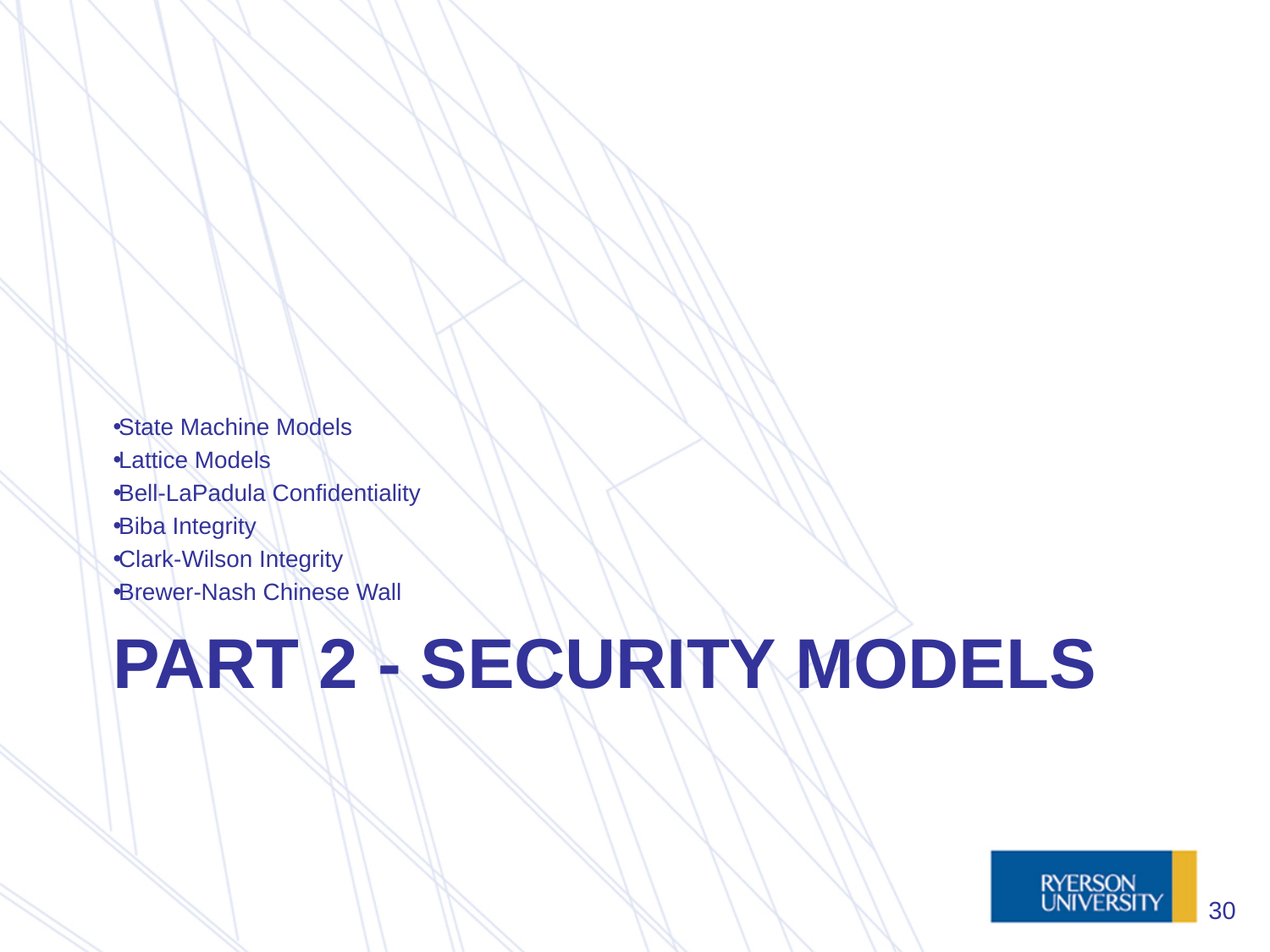

State Machine Models
Lattice Models
Bell-LaPadula Confidentiality
Biba Integrity
Clark-Wilson Integrity
Brewer-Nash Chinese Wall
# Part 2 - Security Models
30